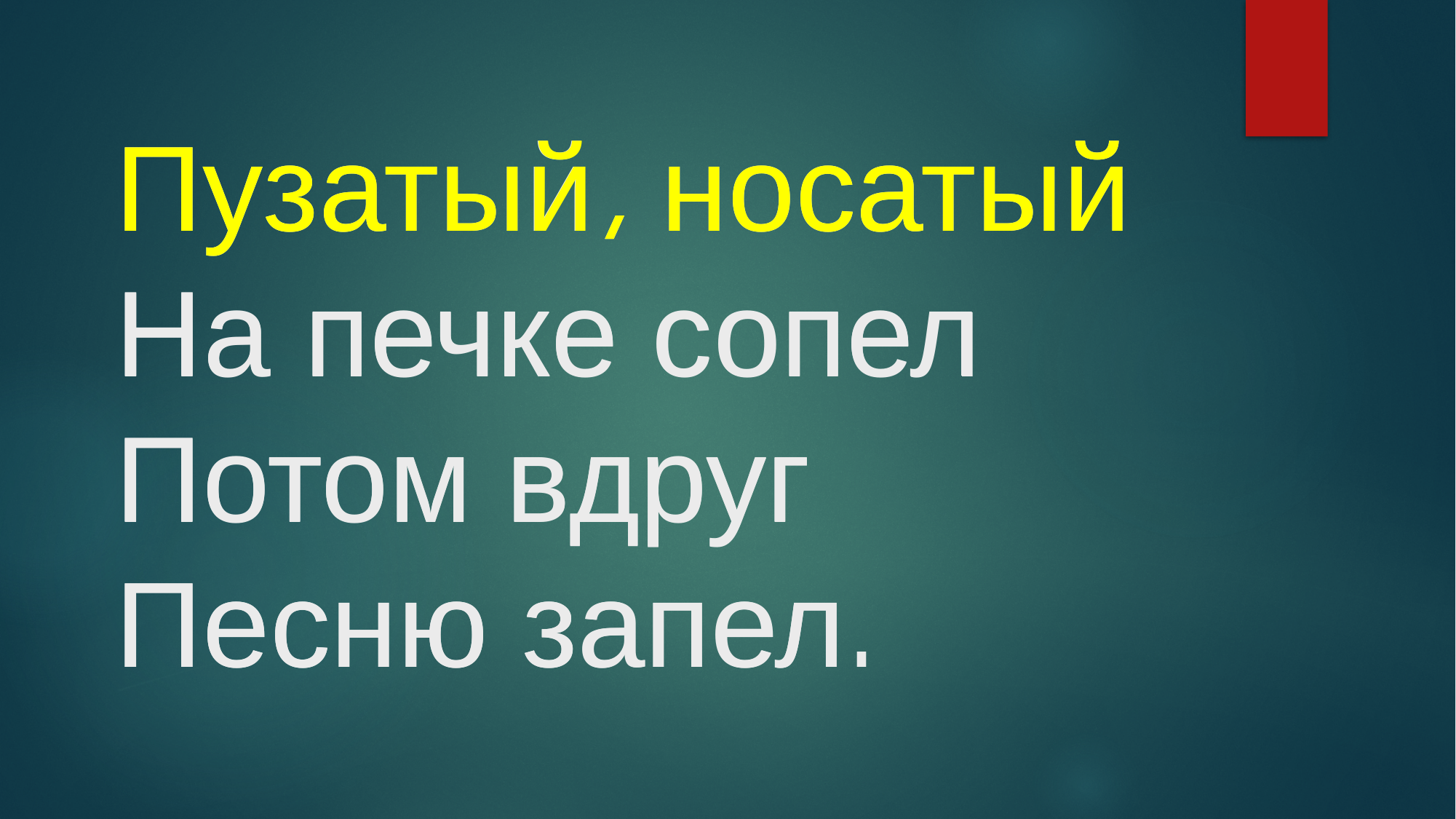

# Пузатый, носатый На печке сопел Потом вдруг Песню запел.
Пузатый, носатый
На печке сопел
Потом вдруг
Песню запел.